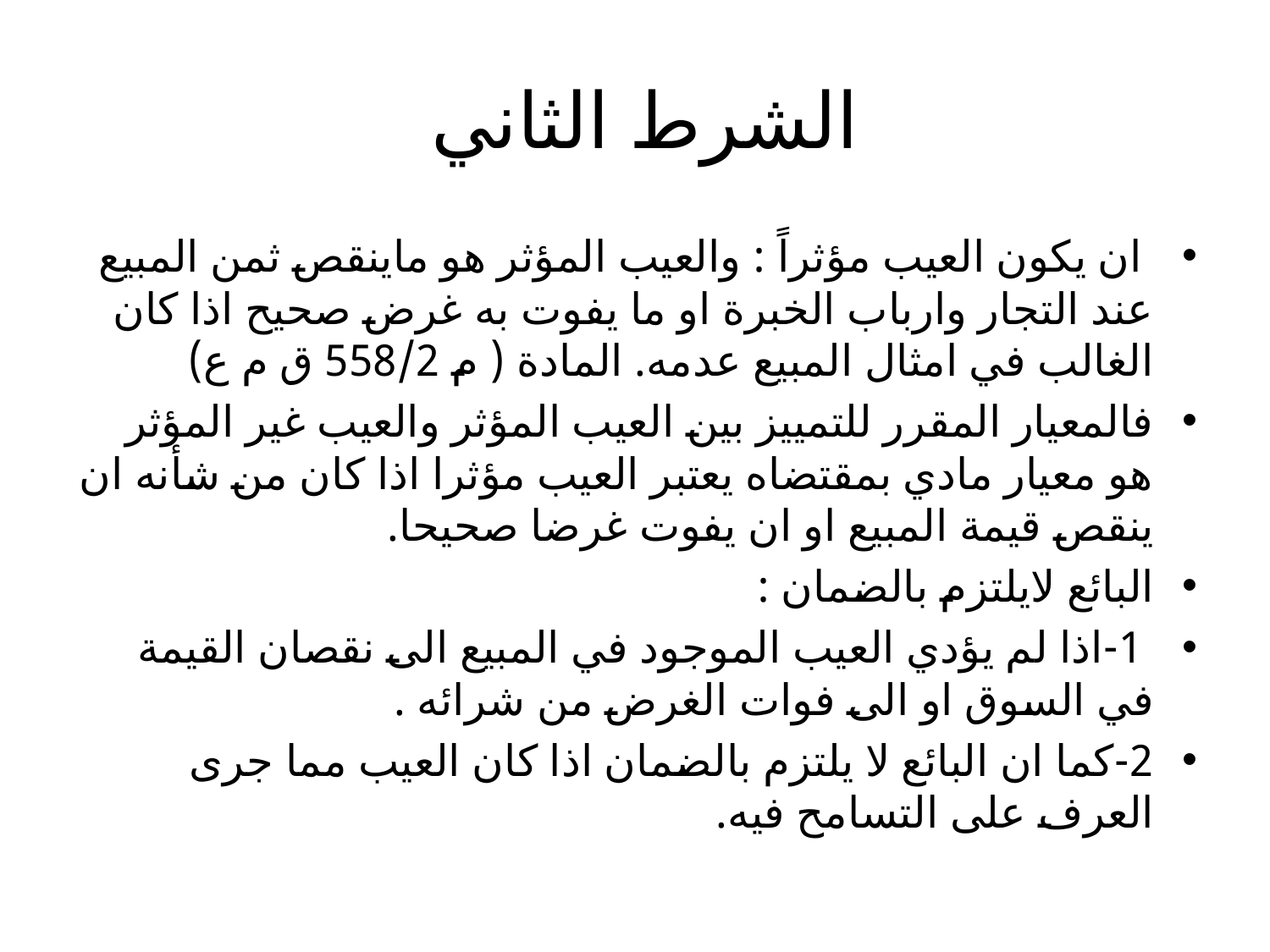

# الشرط الثاني
 ان يكون العيب مؤثراً : والعيب المؤثر هو ماينقص ثمن المبيع عند التجار وارباب الخبرة او ما يفوت به غرض صحيح اذا كان الغالب في امثال المبيع عدمه. المادة ( م 558/2 ق م ع)
فالمعيار المقرر للتمييز بين العيب المؤثر والعيب غير المؤثر هو معيار مادي بمقتضاه يعتبر العيب مؤثرا اذا كان من شأنه ان ينقص قيمة المبيع او ان يفوت غرضا صحيحا.
البائع لايلتزم بالضمان :
 1-اذا لم يؤدي العيب الموجود في المبيع الى نقصان القيمة في السوق او الى فوات الغرض من شرائه .
2-كما ان البائع لا يلتزم بالضمان اذا كان العيب مما جرى العرف على التسامح فيه.